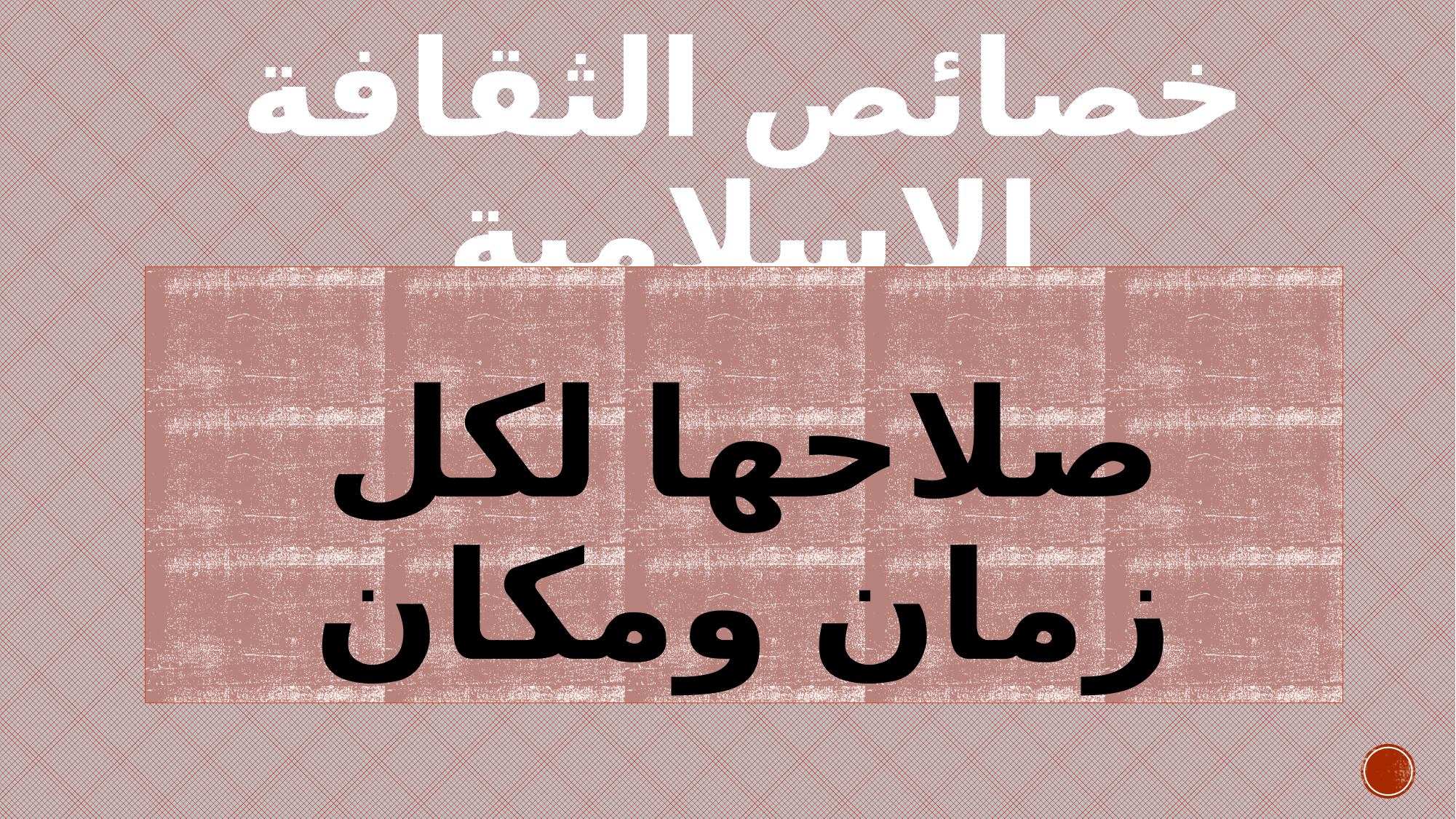

# خصائص الثقافة الإسلامية

صلاحها لكل زمان ومكان